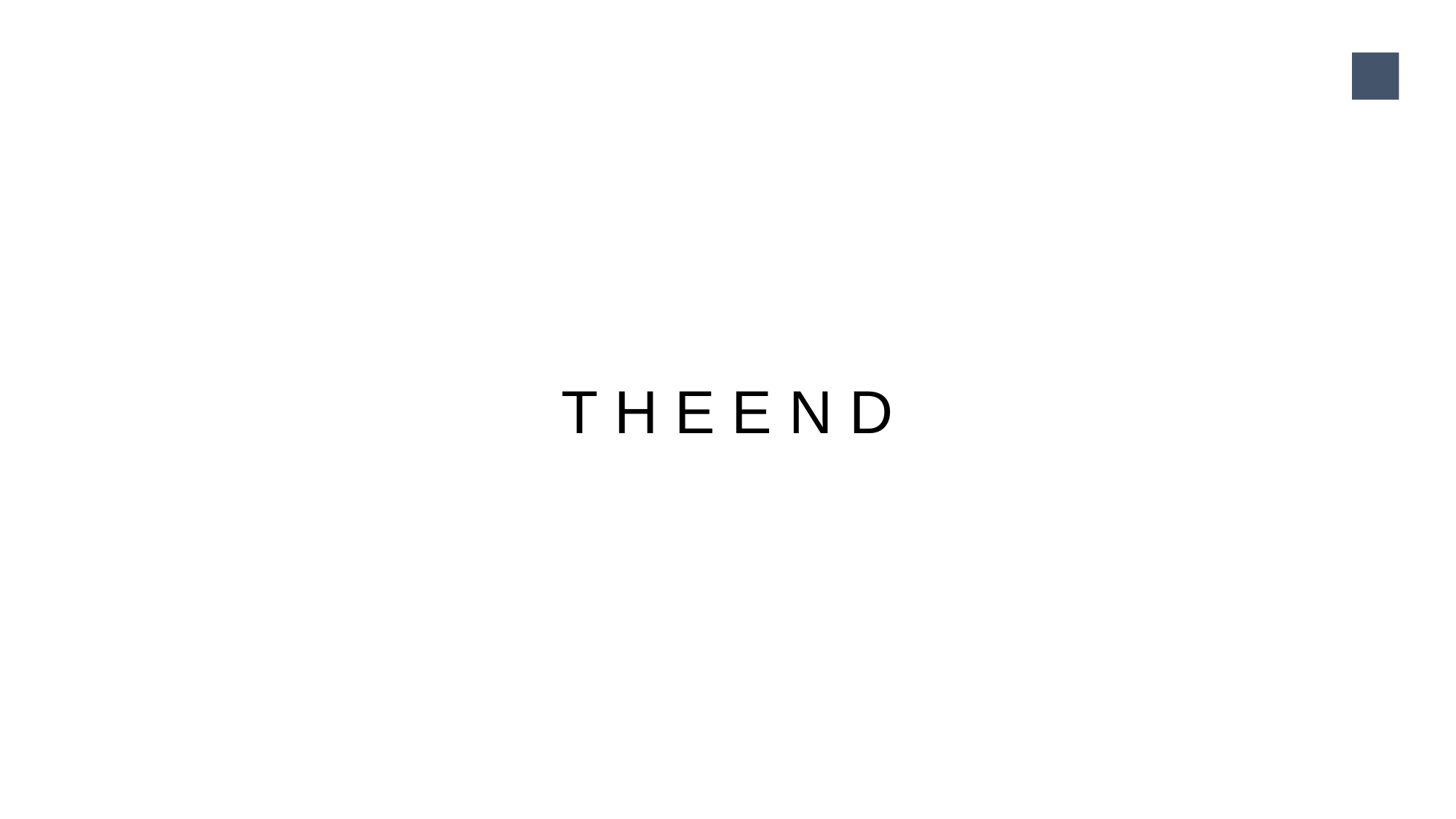

10
T H E E N D